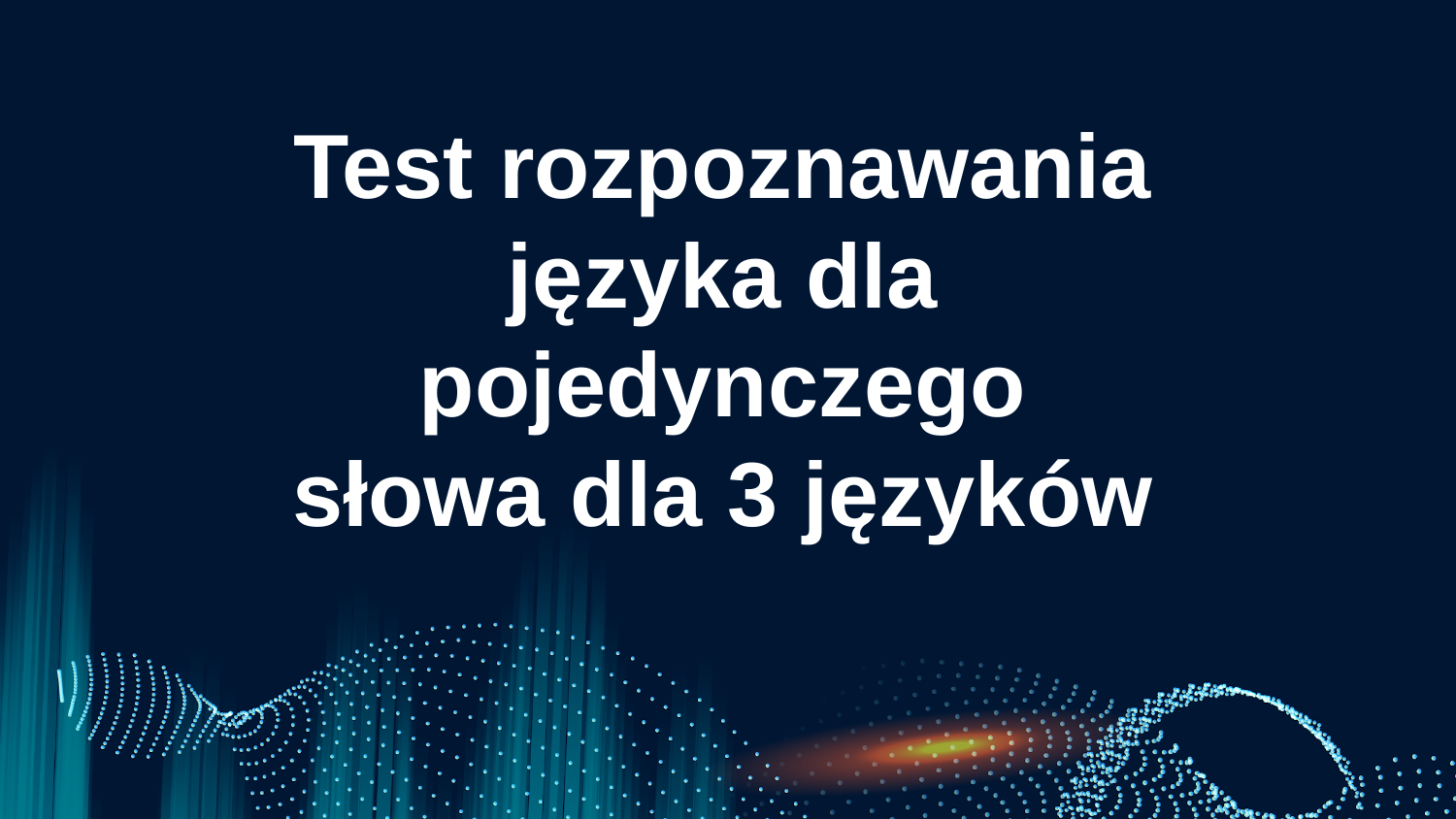

# Test rozpoznawania języka dla pojedynczego
słowa dla 3 języków